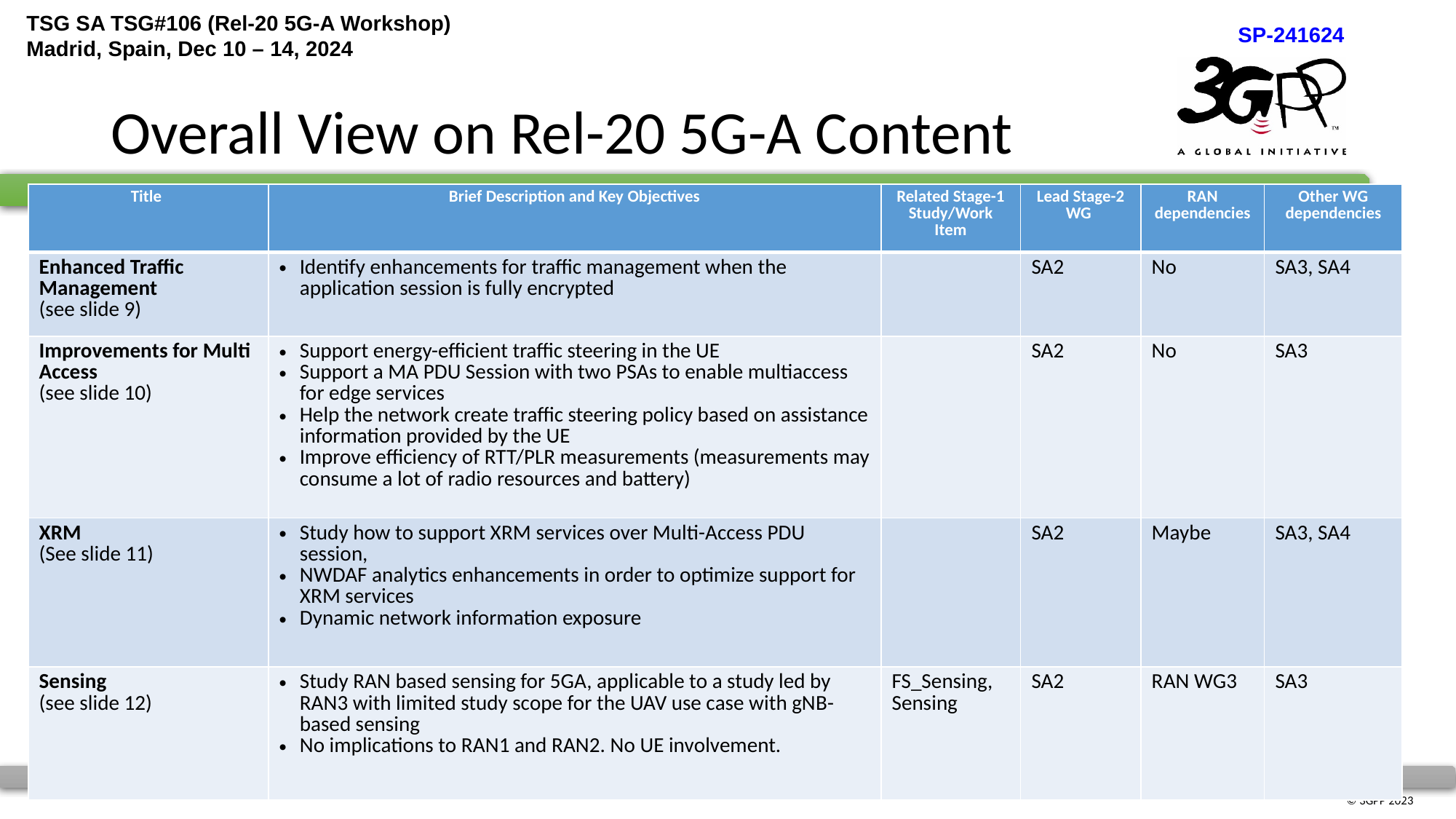

# Overall View on Rel-20 5G-A Content
| Title | Brief Description and Key Objectives | Related Stage-1 Study/Work Item | Lead Stage-2 WG | RAN dependencies | Other WG dependencies |
| --- | --- | --- | --- | --- | --- |
| Enhanced Traffic Management (see slide 9) | Identify enhancements for traffic management when the application session is fully encrypted |  | SA2 | No | SA3, SA4 |
| Improvements for Multi Access (see slide 10) | Support energy-efficient traffic steering in the UE Support a MA PDU Session with two PSAs to enable multiaccess for edge services Help the network create traffic steering policy based on assistance information provided by the UE Improve efficiency of RTT/PLR measurements (measurements may consume a lot of radio resources and battery) |  | SA2 | No | SA3 |
| XRM (See slide 11) | Study how to support XRM services over Multi-Access PDU session, NWDAF analytics enhancements in order to optimize support for XRM services Dynamic network information exposure |  | SA2 | Maybe | SA3, SA4 |
| Sensing (see slide 12) | Study RAN based sensing for 5GA, applicable to a study led by RAN3 with limited study scope for the UAV use case with gNB-based sensing No implications to RAN1 and RAN2. No UE involvement. | FS\_Sensing, Sensing | SA2 | RAN WG3 | SA3 |